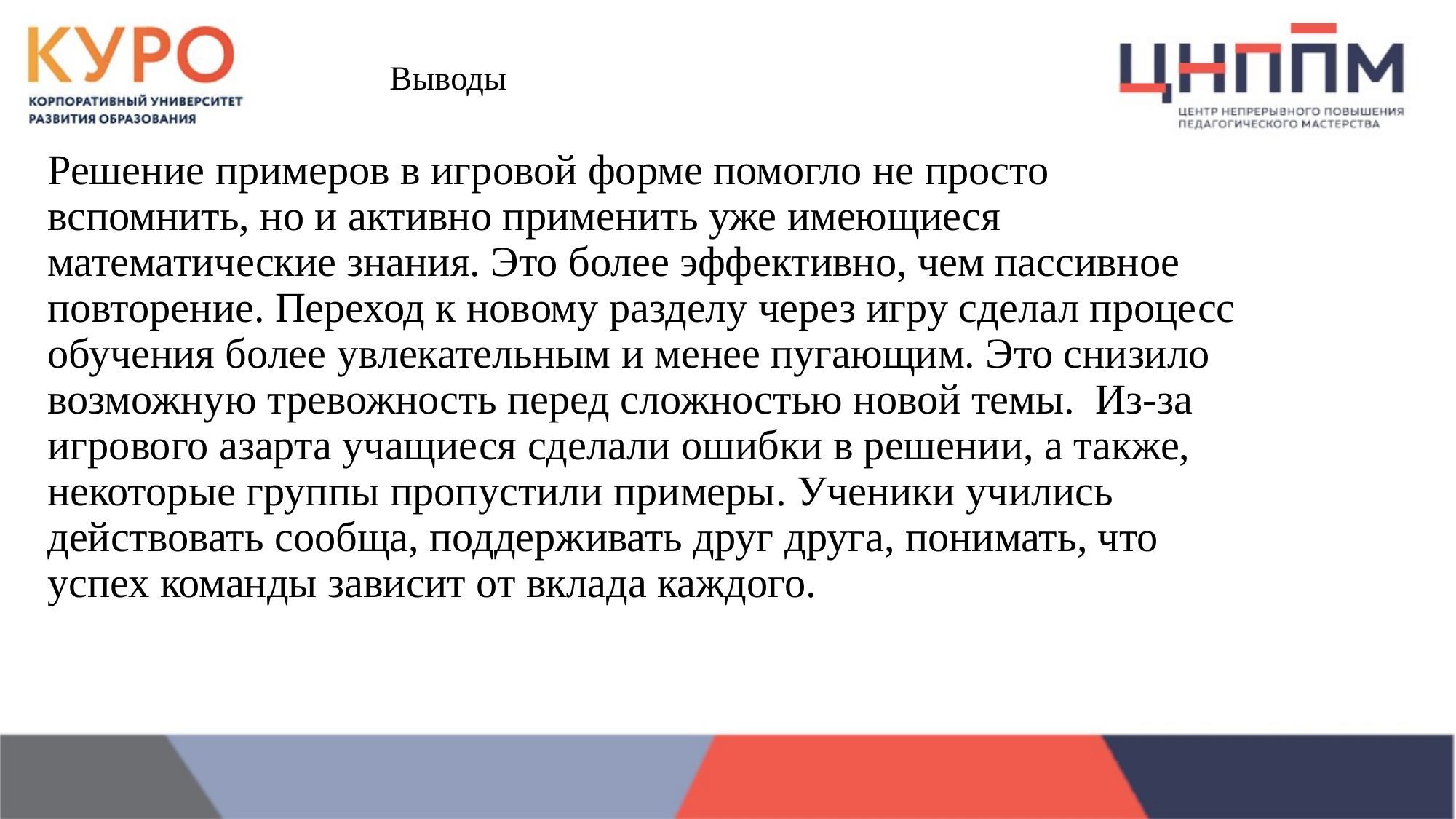

# Выводы
     Решение примеров в игровой форме помогло не просто вспомнить, но и активно применить уже имеющиеся математические знания. Это более эффективно, чем пассивное повторение. Переход к новому разделу через игру сделал процесс обучения более увлекательным и менее пугающим. Это снизило возможную тревожность перед сложностью новой темы.  Из-за игрового азарта учащиеся сделали ошибки в решении, а также, некоторые группы пропустили примеры. Ученики учились действовать сообща, поддерживать друг друга, понимать, что успех команды зависит от вклада каждого.